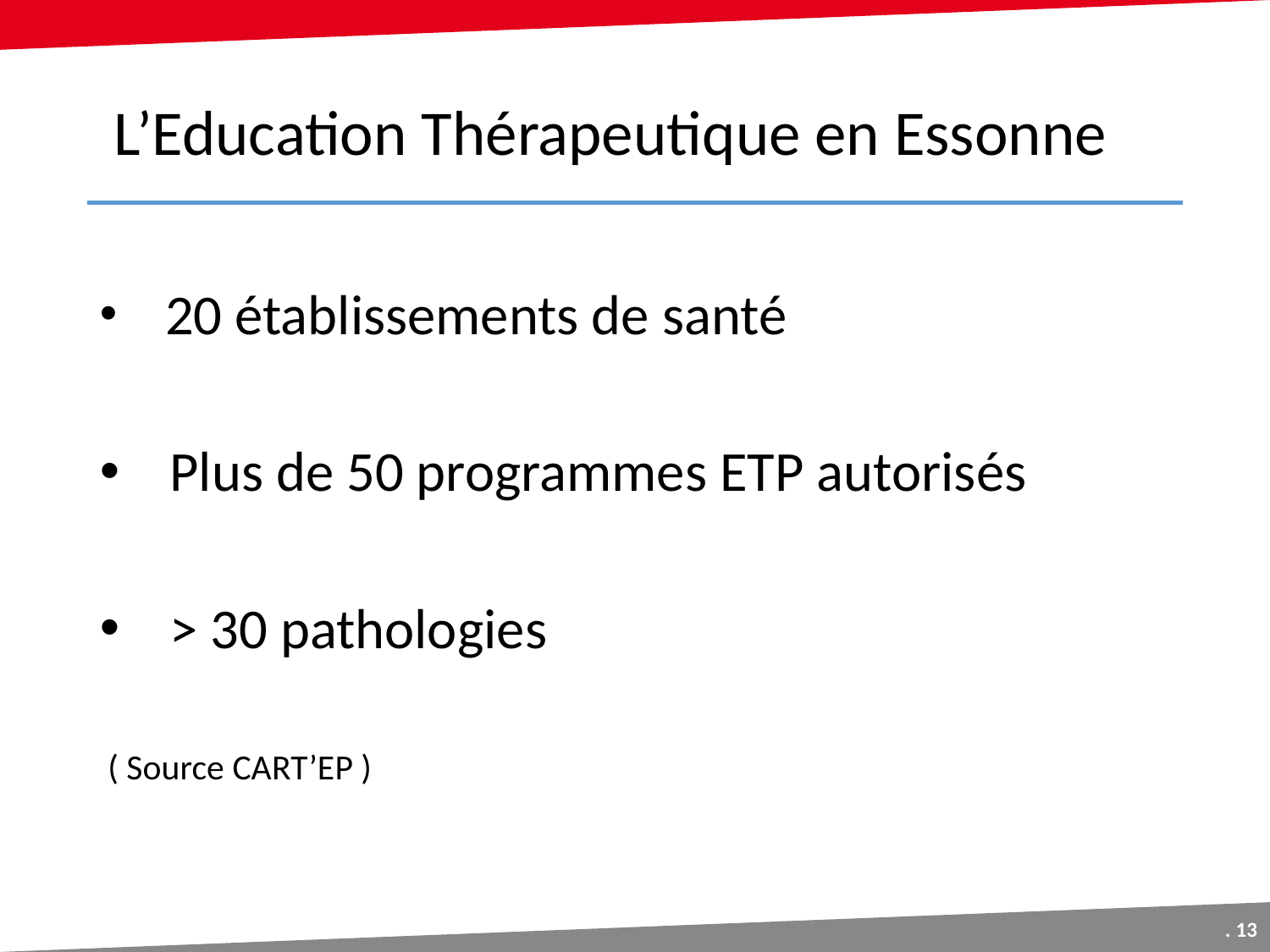

# L’Education Thérapeutique en Essonne

   20 établissements de santé

   Plus de 50 programmes ETP autorisés

   > 30 pathologies

 ( Source CART’EP )
. 13